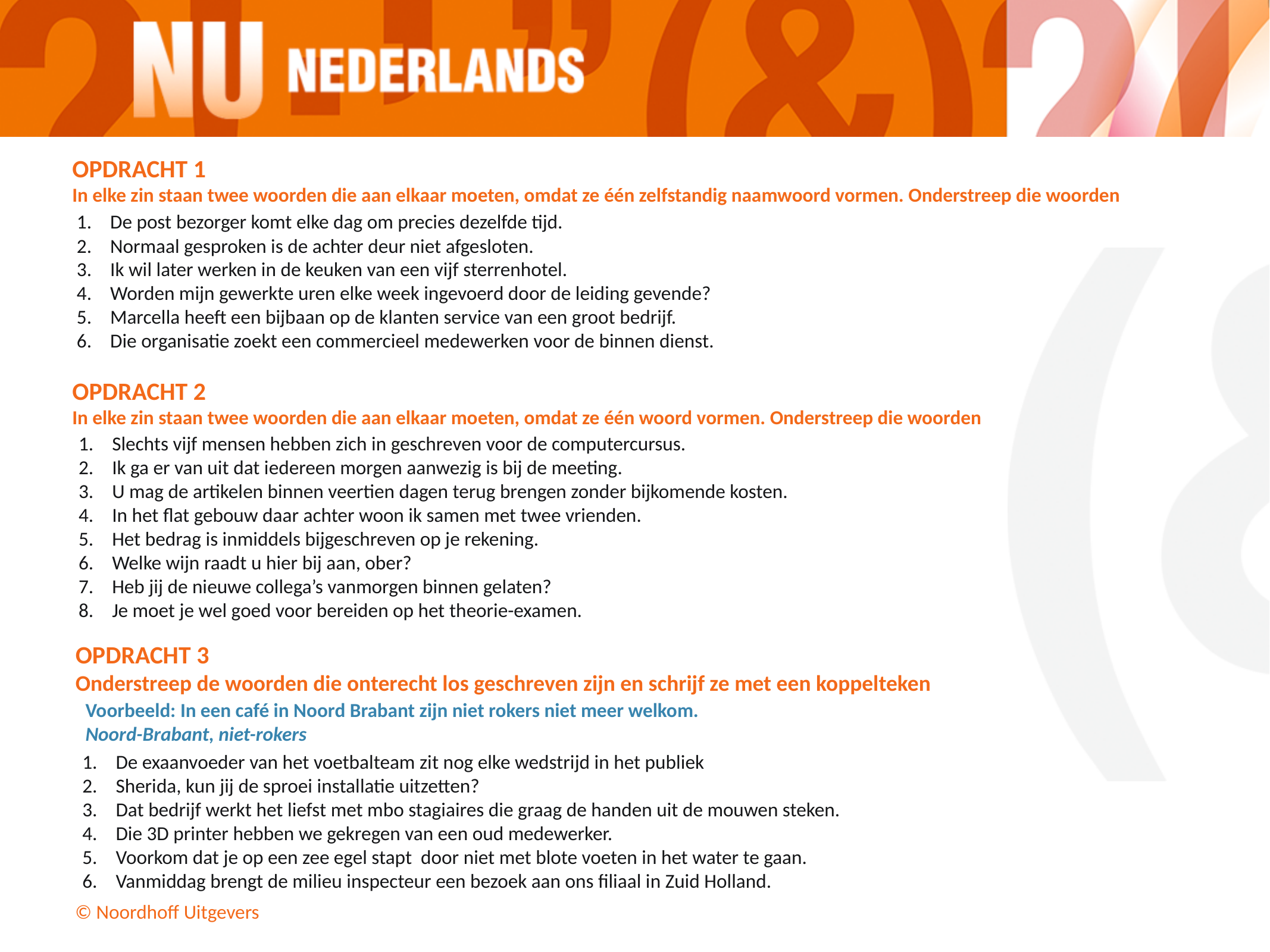

OPDRACHT 1
In elke zin staan twee woorden die aan elkaar moeten, omdat ze één zelfstandig naamwoord vormen. Onderstreep die woorden
De post bezorger komt elke dag om precies dezelfde tijd.
Normaal gesproken is de achter deur niet afgesloten.
Ik wil later werken in de keuken van een vijf sterrenhotel.
Worden mijn gewerkte uren elke week ingevoerd door de leiding gevende?
Marcella heeft een bijbaan op de klanten service van een groot bedrijf.
Die organisatie zoekt een commercieel medewerken voor de binnen dienst.
OPDRACHT 2
In elke zin staan twee woorden die aan elkaar moeten, omdat ze één woord vormen. Onderstreep die woorden
Slechts vijf mensen hebben zich in geschreven voor de computercursus.
Ik ga er van uit dat iedereen morgen aanwezig is bij de meeting.
U mag de artikelen binnen veertien dagen terug brengen zonder bijkomende kosten.
In het flat gebouw daar achter woon ik samen met twee vrienden.
Het bedrag is inmiddels bijgeschreven op je rekening.
Welke wijn raadt u hier bij aan, ober?
Heb jij de nieuwe collega’s vanmorgen binnen gelaten?
Je moet je wel goed voor bereiden op het theorie-examen.
OPDRACHT 3
Onderstreep de woorden die onterecht los geschreven zijn en schrijf ze met een koppelteken
Voorbeeld: In een café in Noord Brabant zijn niet rokers niet meer welkom.
Noord-Brabant, niet-rokers
De exaanvoeder van het voetbalteam zit nog elke wedstrijd in het publiek
Sherida, kun jij de sproei installatie uitzetten?
Dat bedrijf werkt het liefst met mbo stagiaires die graag de handen uit de mouwen steken.
Die 3D printer hebben we gekregen van een oud medewerker.
Voorkom dat je op een zee egel stapt  door niet met blote voeten in het water te gaan.
Vanmiddag brengt de milieu inspecteur een bezoek aan ons filiaal in Zuid Holland.